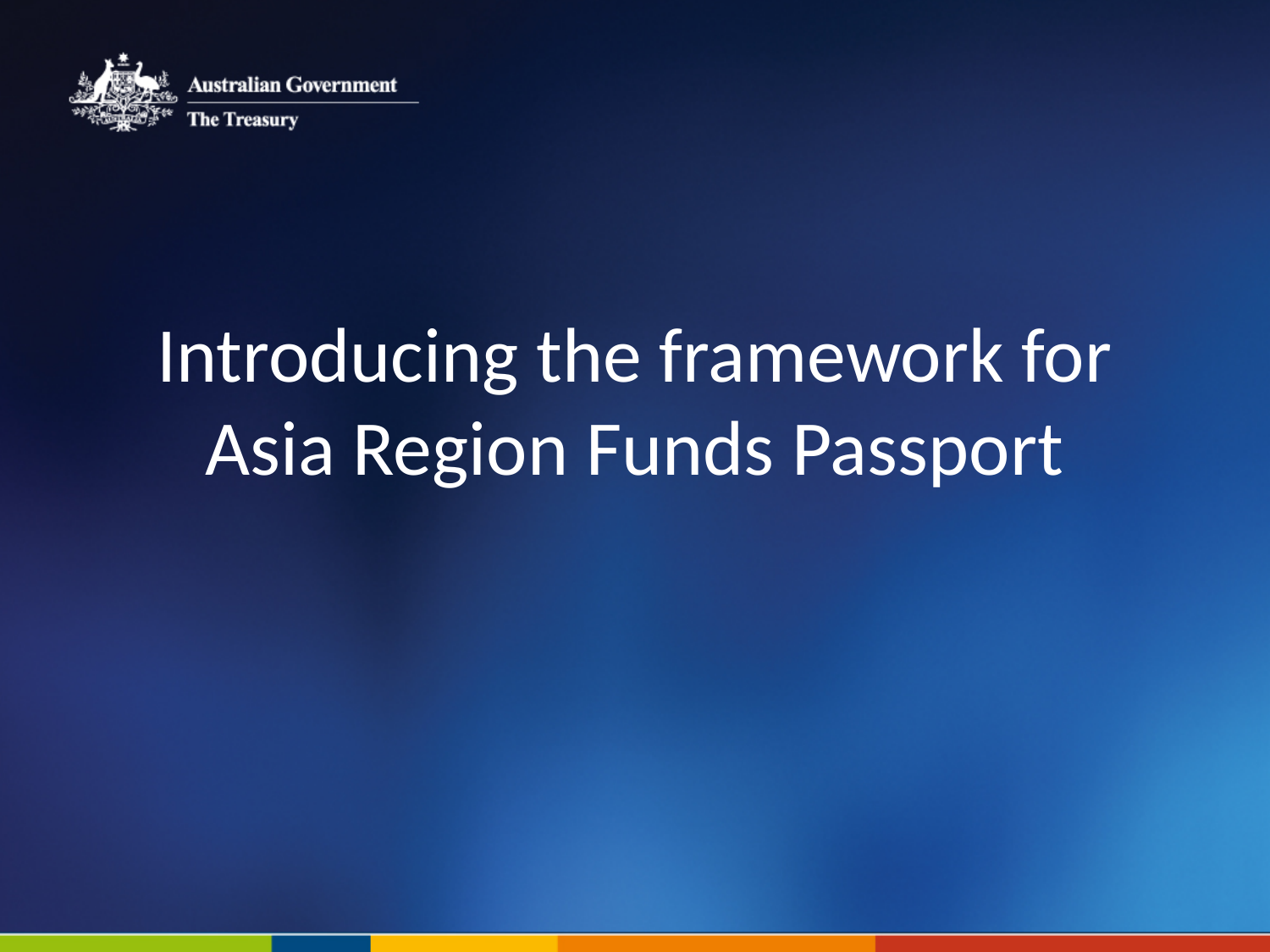

# Introducing the framework for Asia Region Funds Passport